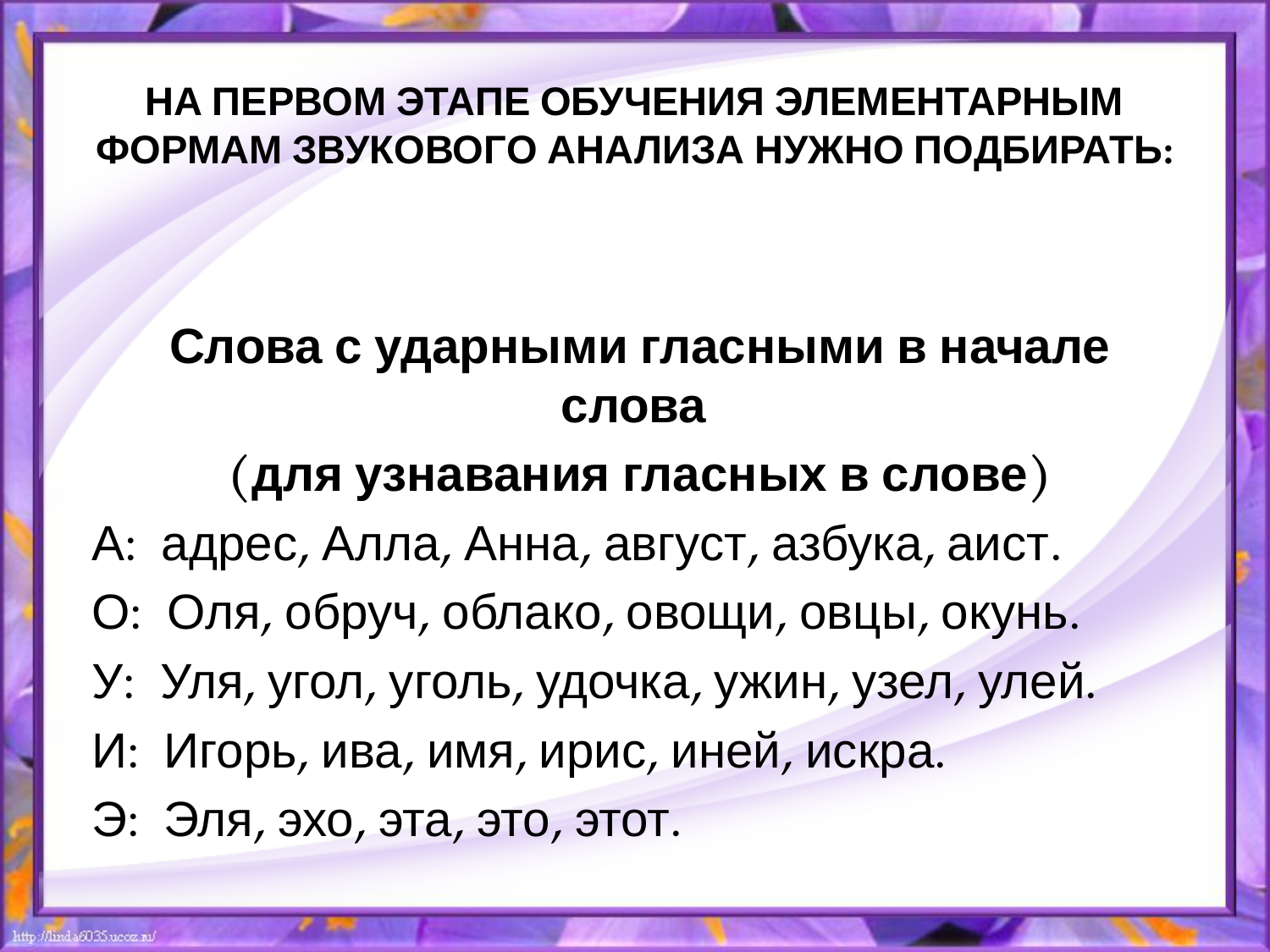

# На первом этапе обучения элементарным формам звукового анализа нужно подбирать:
Слова с ударными гласными в начале слова
(для узнавания гласных в слове)
А:  адрес, Алла, Анна, август, азбука, аист.
О:  Оля, обруч, облако, овощи, овцы, окунь.
У:  Уля, угол, уголь, удочка, ужин, узел, улей.
И:  Игорь, ива, имя, ирис, иней, искра.
Э:  Эля, эхо, эта, это, этот.